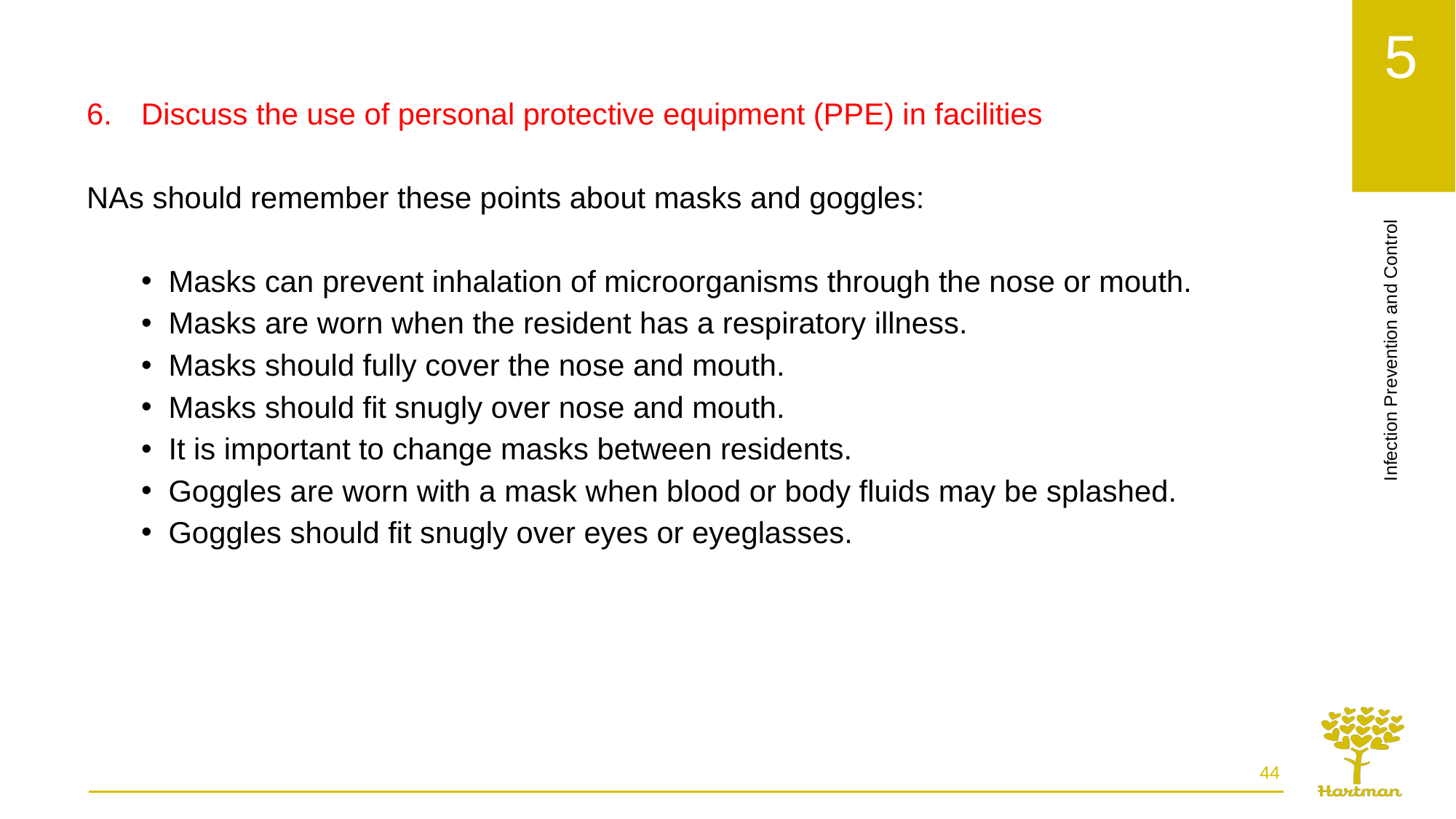

Discuss the use of personal protective equipment (PPE) in facilities

NAs should remember these points about masks and goggles:

Masks can prevent inhalation of microorganisms through the nose or mouth.
Masks are worn when the resident has a respiratory illness.
Masks should fully cover the nose and mouth.
Masks should fit snugly over nose and mouth.
It is important to change masks between residents.
Goggles are worn with a mask when blood or body fluids may be splashed.
Goggles should fit snugly over eyes or eyeglasses.

44